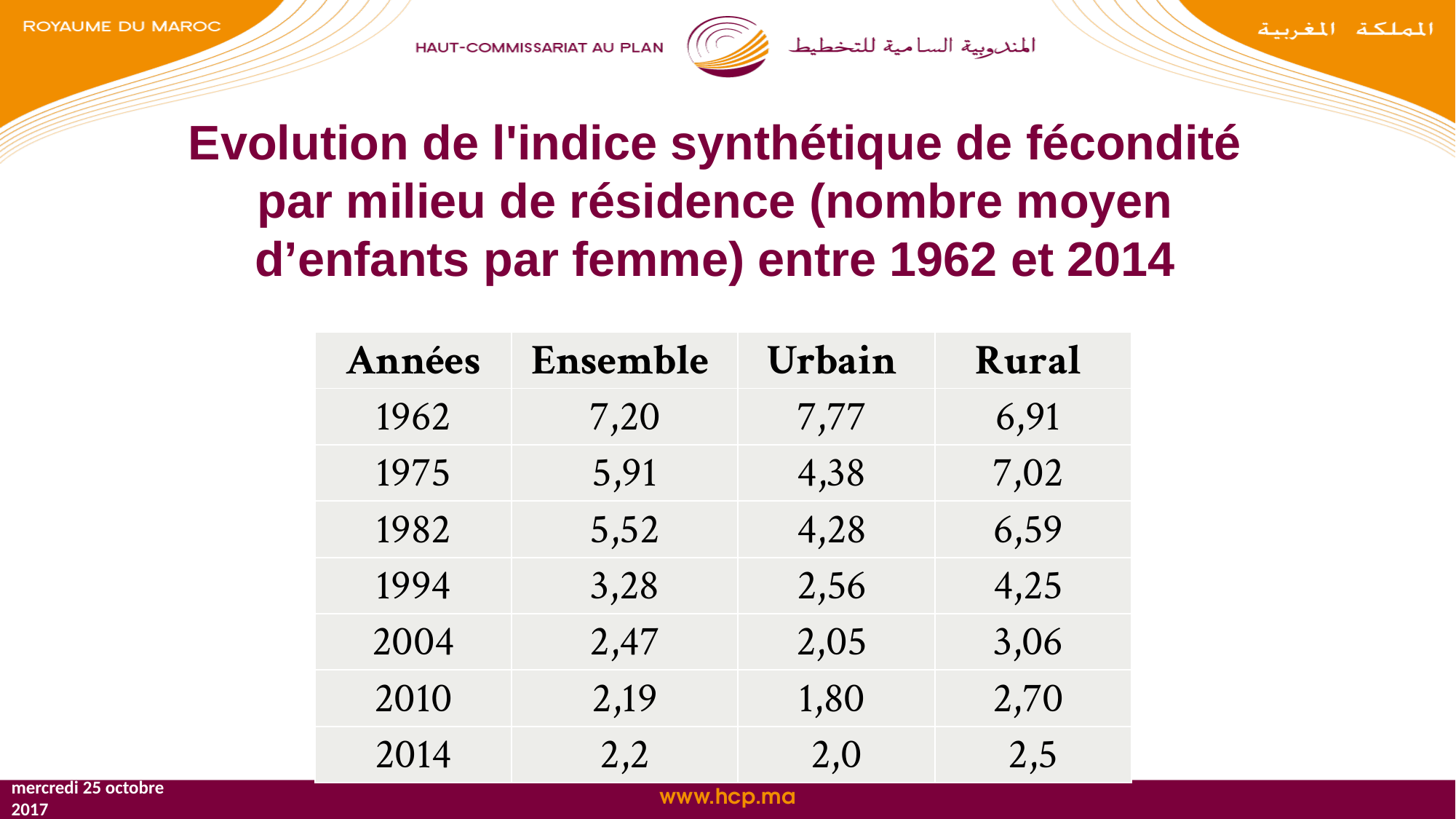

Evolution de l'indice synthétique de fécondité par milieu de résidence (nombre moyen d’enfants par femme) entre 1962 et 2014

| Années | Ensemble | Urbain | Rural |
| --- | --- | --- | --- |
| 1962 | 7,20 | 7,77 | 6,91 |
| 1975 | 5,91 | 4,38 | 7,02 |
| 1982 | 5,52 | 4,28 | 6,59 |
| 1994 | 3,28 | 2,56 | 4,25 |
| 2004 | 2,47 | 2,05 | 3,06 |
| 2010 | 2,19 | 1,80 | 2,70 |
| 2014 | 2,2 | 2,0 | 2,5 |
mercredi 25 octobre 2017